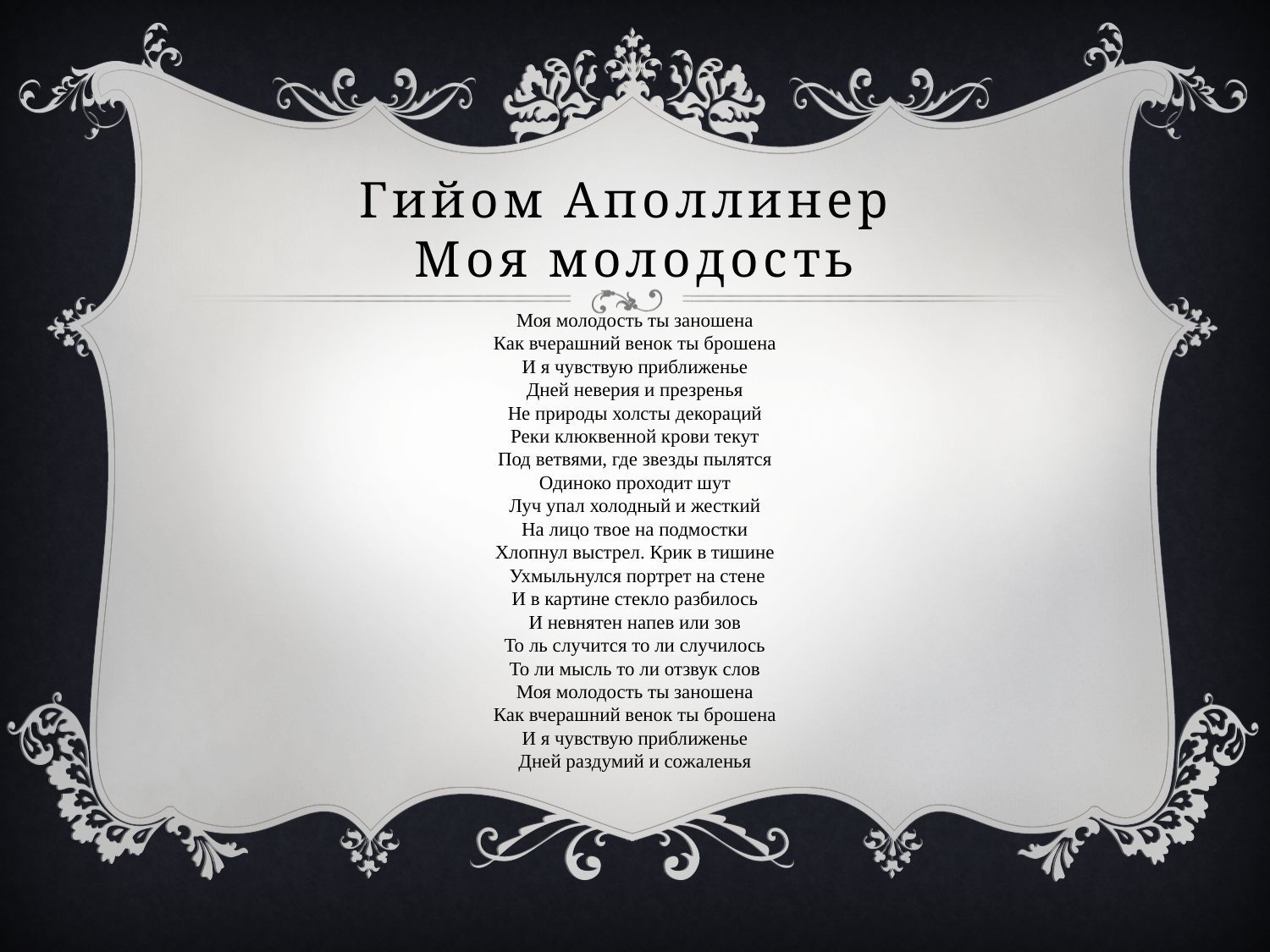

# Гийом Аполлинер Моя молодость
Моя молодость ты заношена
Как вчерашний венок ты брошена
И я чувствую приближенье
Дней неверия и презренья
Не природы холсты декораций
Реки клюквенной крови текут
Под ветвями, где звезды пылятся
Одиноко проходит шут
Луч упал холодный и жесткий
На лицо твое на подмостки
Хлопнул выстрел. Крик в тишине
 Ухмыльнулся портрет на стене
И в картине стекло разбилось
И невнятен напев или зов
То ль случится то ли случилось
То ли мысль то ли отзвук слов
Моя молодость ты заношена
Как вчерашний венок ты брошена
И я чувствую приближенье
Дней раздумий и сожаленья